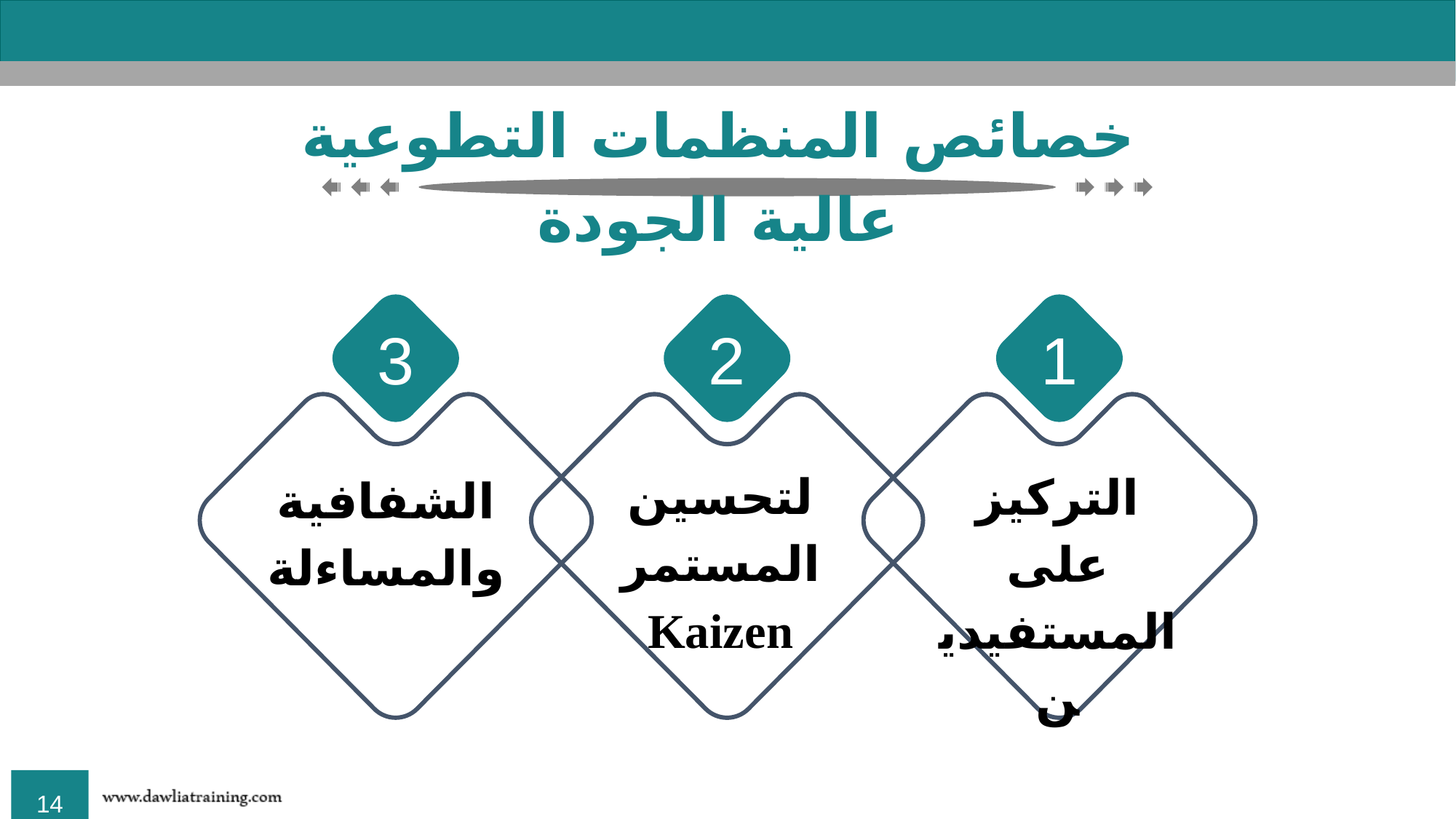

خصائص المنظمات التطوعية عالية الجودة

3

الشفافية والمساءلة
2

لتحسين المستمر Kaizen
1

التركيز على المستفيدين